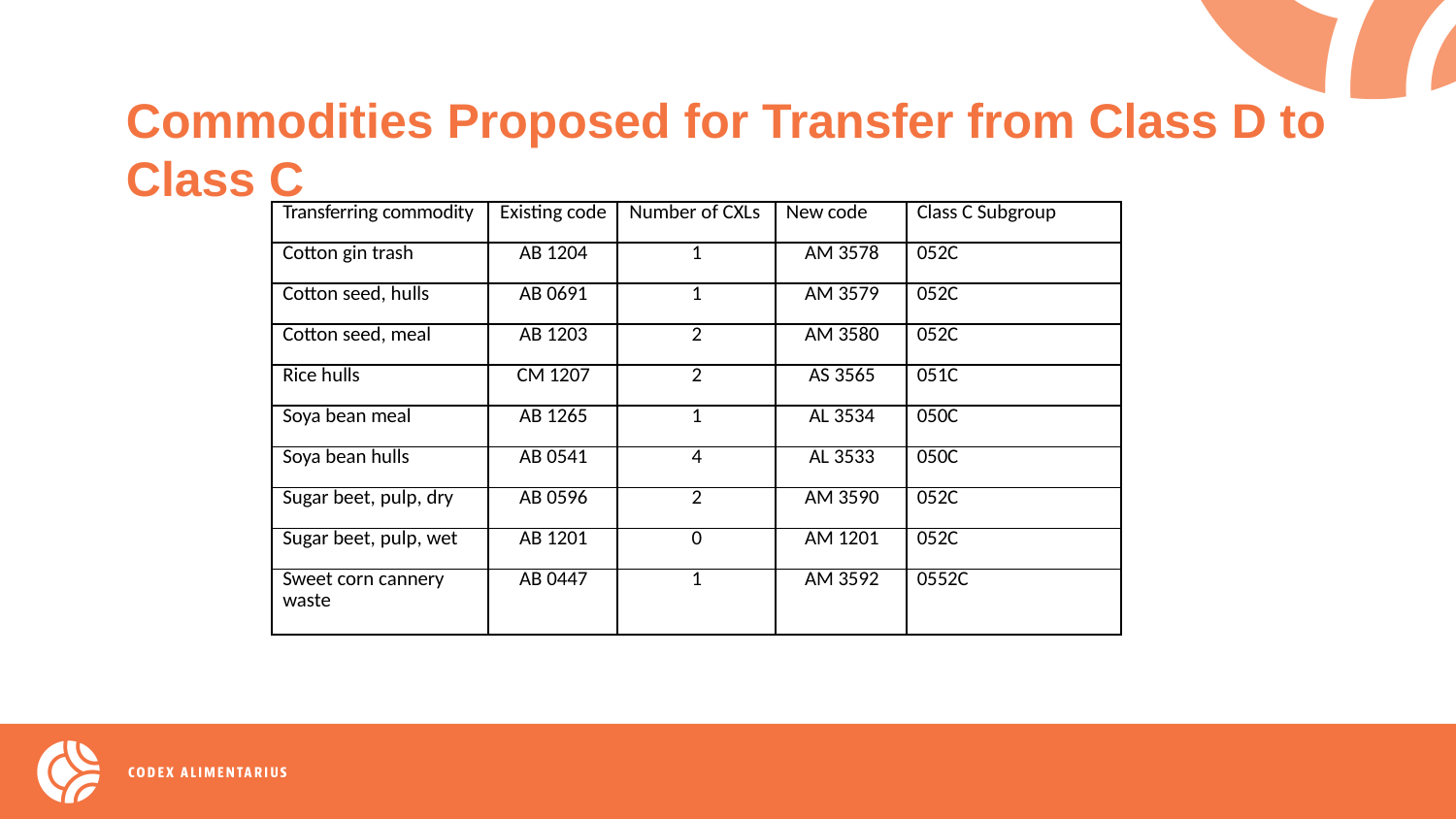

Commodities Proposed for Transfer from Class D to Class C
| Transferring commodity | Existing code | Number of CXLs | New code | Class C Subgroup |
| --- | --- | --- | --- | --- |
| Cotton gin trash | AB 1204 | 1 | AM 3578 | 052C |
| Cotton seed, hulls | AB 0691 | 1 | AM 3579 | 052C |
| Cotton seed, meal | AB 1203 | 2 | AM 3580 | 052C |
| Rice hulls | CM 1207 | 2 | AS 3565 | 051C |
| Soya bean meal | AB 1265 | 1 | AL 3534 | 050C |
| Soya bean hulls | AB 0541 | 4 | AL 3533 | 050C |
| Sugar beet, pulp, dry | AB 0596 | 2 | AM 3590 | 052C |
| Sugar beet, pulp, wet | AB 1201 | 0 | AM 1201 | 052C |
| Sweet corn cannery waste | AB 0447 | 1 | AM 3592 | 0552C |